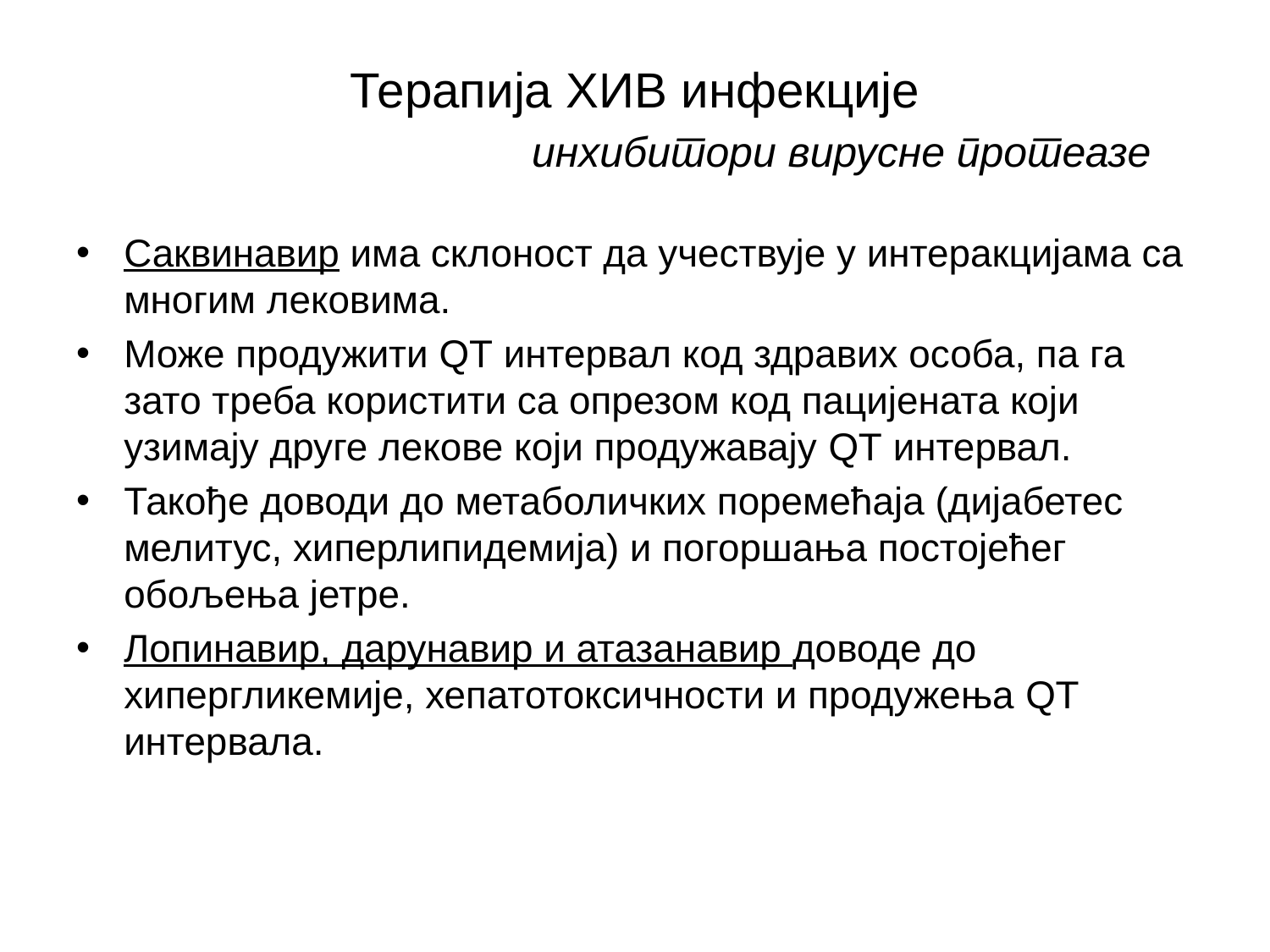

# Терапија ХИВ инфекције инхибитори вирусне протеазе
Саквинавир има склоност да учествује у интеракцијама са многим лековима.
Може продужити QT интервал код здравих особа, па га зато треба користити са опрезом код пацијената који узимају друге лекове који продужавају QT интервал.
Такође доводи до метаболичких поремећаја (дијабетес мелитус, хиперлипидемија) и погоршања постојећег обољења јетре.
Лопинавир, дарунавир и атазанавир доводе до хипергликемије, хепатотоксичности и продужења QT интервала.